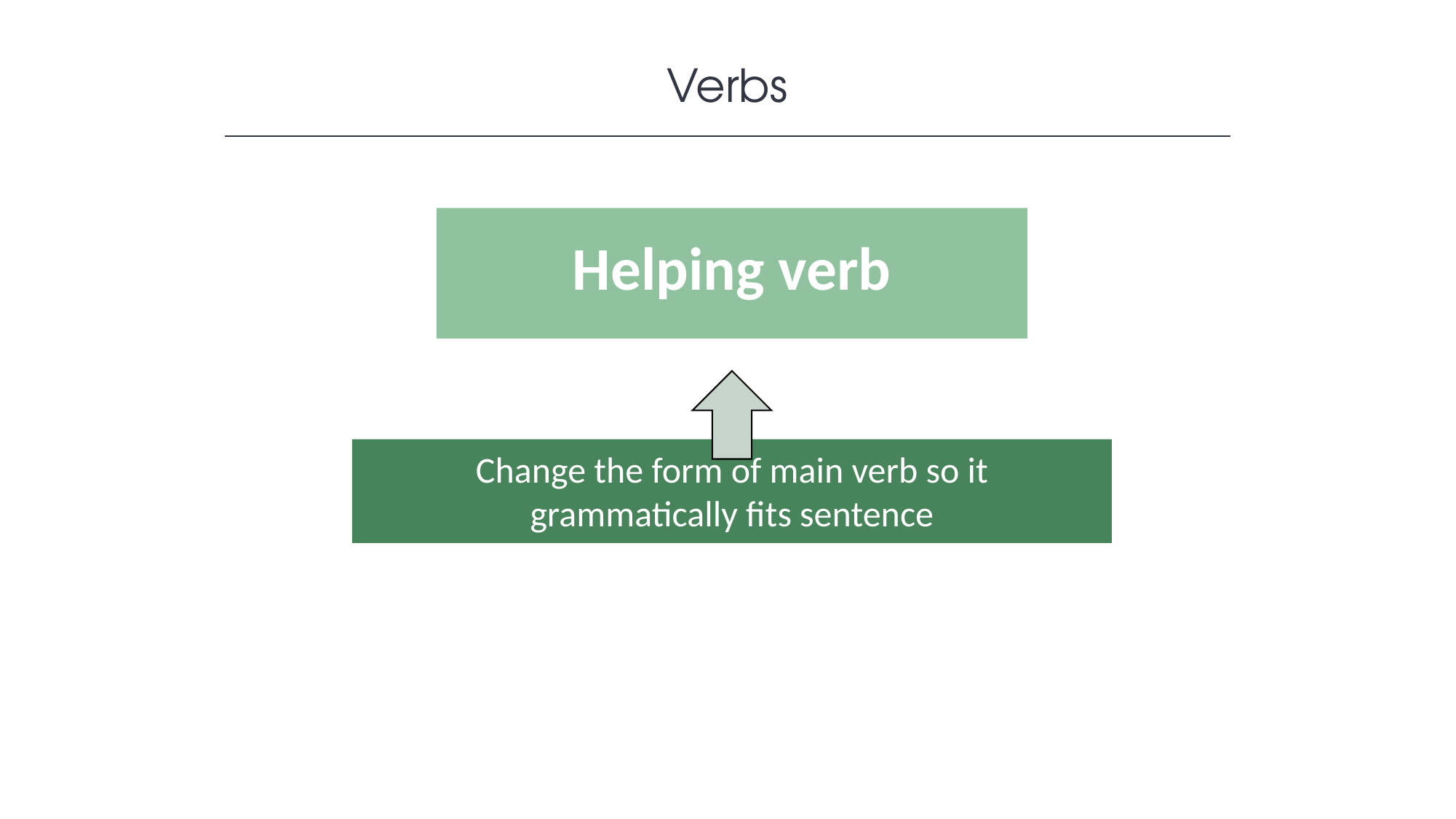

HAWKES LEARNING
Verbs

Helping verb

Change the form of main verb so it grammatically fits sentence